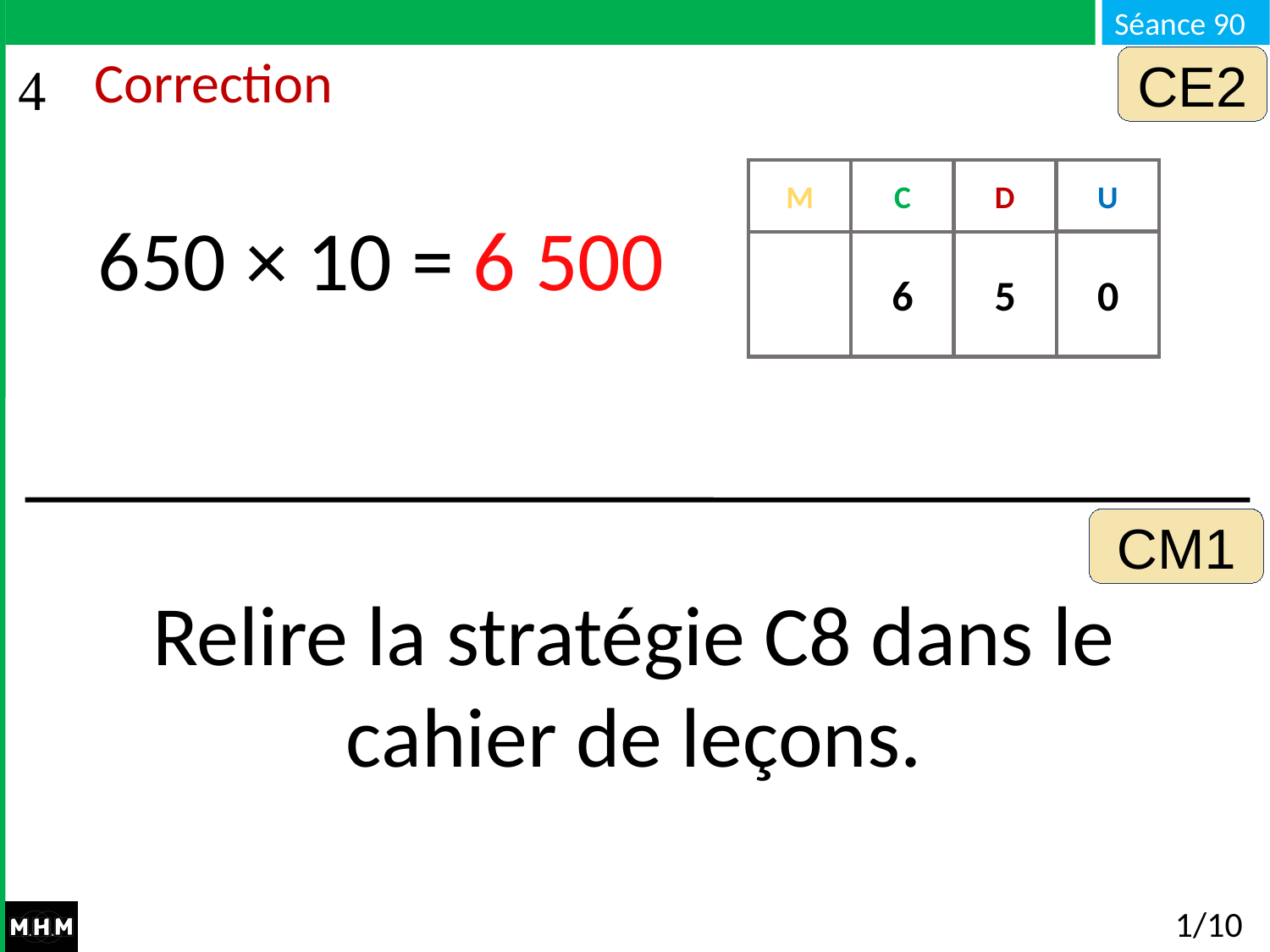

CE2
# Correction
M
C
D
U
650 × 10 = 6 500
   0
5
0
6

0
0

CM1
Relire la stratégie C8 dans le cahier de leçons.
1/10